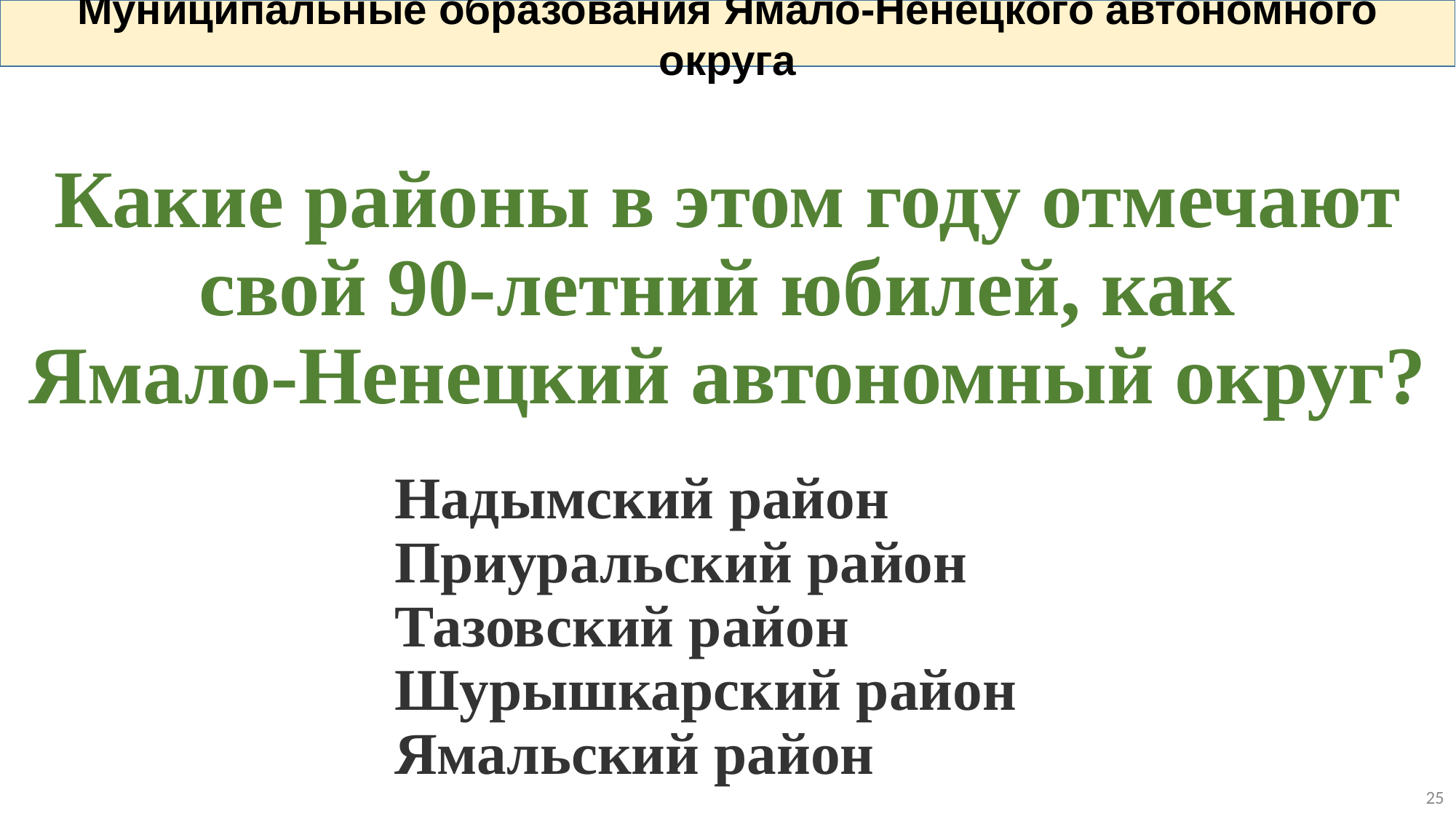

Муниципальные образования Ямало-Ненецкого автономного округа
Какие районы в этом году отмечают свой 90-летний юбилей, как
Ямало-Ненецкий автономный округ?

Надымский район
Приуральский район
Тазовский район
Шурышкарский район
Ямальский район
25